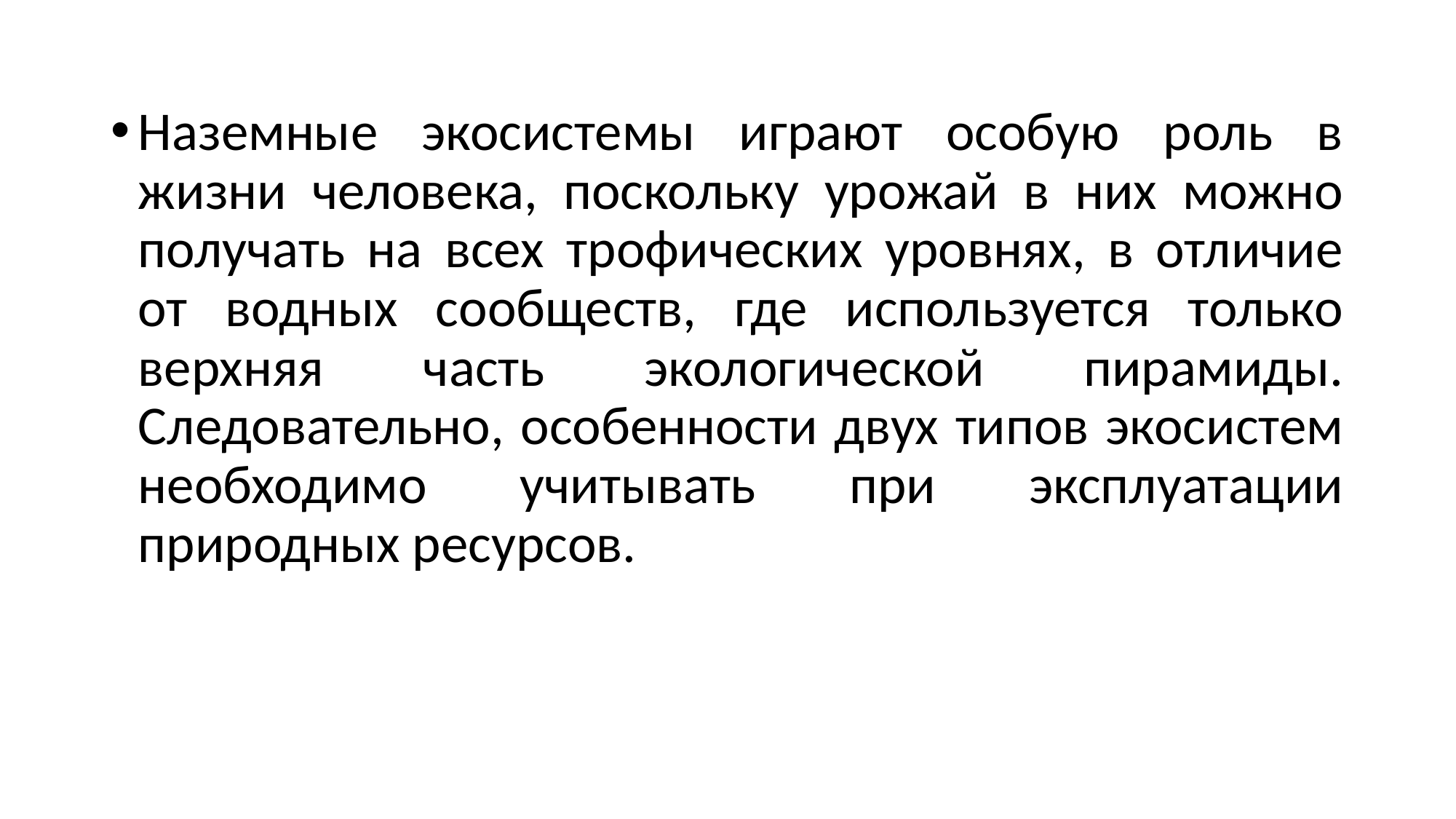

Наземные экосистемы играют особую роль в жизни человека, поскольку урожай в них можно получать на всех трофических уровнях, в отличие от водных сообществ, где используется только верхняя часть экологической пирамиды. Следовательно, особенности двух типов экосистем необходимо учитывать при эксплуатации природных ресурсов.